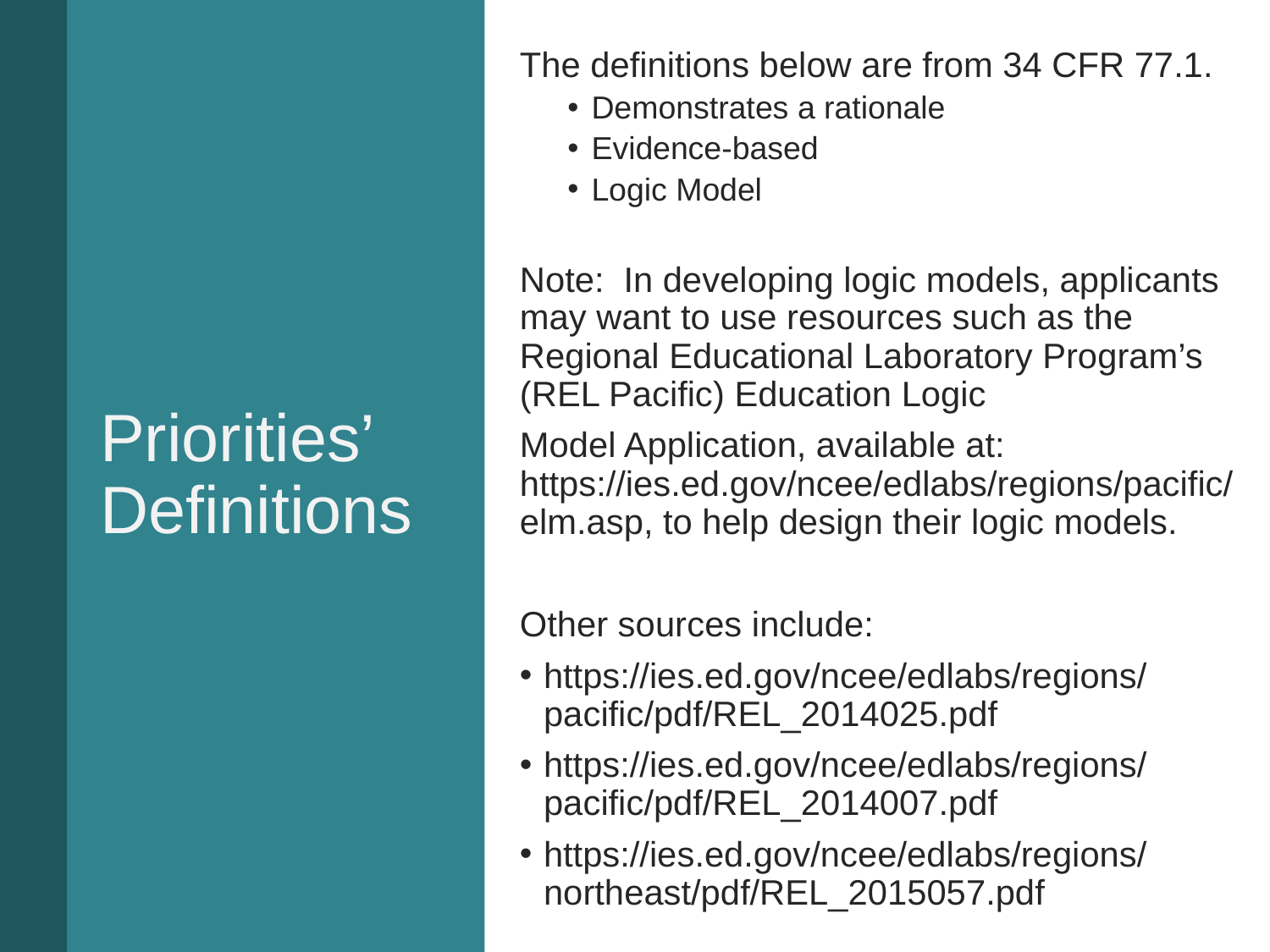

The definitions below are from 34 CFR 77.1.
Demonstrates a rationale
Evidence-based
Logic Model

Note:  In developing logic models, applicants may want to use resources such as the Regional Educational Laboratory Program’s (REL Pacific) Education Logic
Model Application, available at: https://ies.ed.gov/ncee/edlabs/regions/pacific/elm.asp, to help design their logic models.

Other sources include:
https://ies.ed.gov/ncee/edlabs/regions/pacific/pdf/REL_2014025.pdf
https://ies.ed.gov/ncee/edlabs/regions/pacific/pdf/REL_2014007.pdf
https://ies.ed.gov/ncee/edlabs/regions/northeast/pdf/REL_2015057.pdf

Priorities’ Definitions